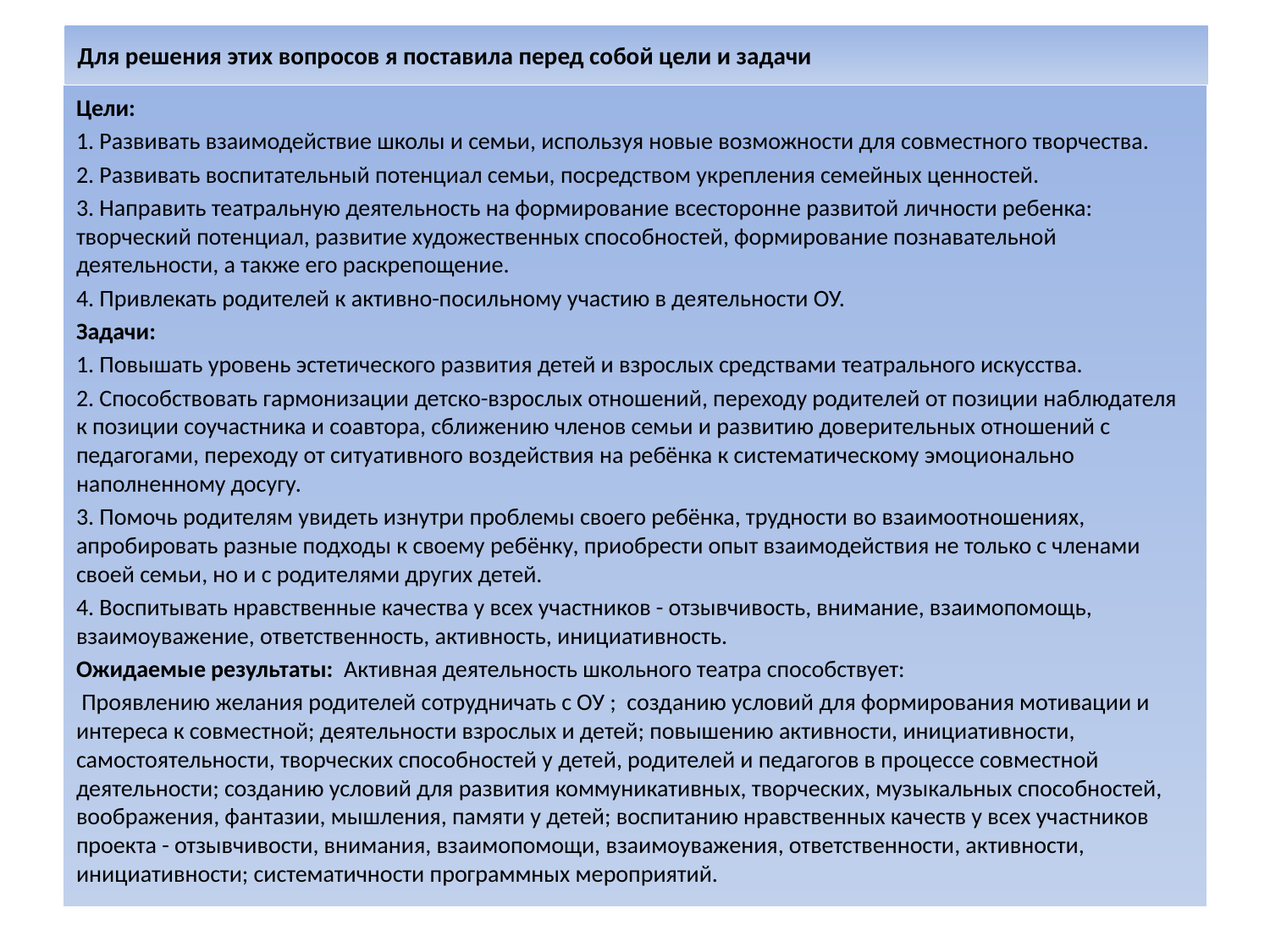

# Для решения этих вопросов я поставила перед собой цели и задачи
Цели:
1. Развивать взаимодействие школы и семьи, используя новые возможности для совместного творчества.
2. Развивать воспитательный потенциал семьи, посредством укрепления семейных ценностей.
3. Направить театральную деятельность на формирование всесторонне развитой личности ребенка: творческий потенциал, развитие художественных способностей, формирование познавательной деятельности, а также его раскрепощение.
4. Привлекать родителей к активно-посильному участию в деятельности ОУ.
Задачи:
1. Повышать уровень эстетического развития детей и взрослых средствами театрального искусства.
2. Способствовать гармонизации детско-взрослых отношений, переходу родителей от позиции наблюдателя к позиции соучастника и соавтора, сближению членов семьи и развитию доверительных отношений с педагогами, переходу от ситуативного воздействия на ребёнка к систематическому эмоционально наполненному досугу.
3. Помочь родителям увидеть изнутри проблемы своего ребёнка, трудности во взаимоотношениях, апробировать разные подходы к своему ребёнку, приобрести опыт взаимодействия не только с членами своей семьи, но и с родителями других детей.
4. Воспитывать нравственные качества у всех участников - отзывчивость, внимание, взаимопомощь, взаимоуважение, ответственность, активность, инициативность.
Ожидаемые результаты:  Активная деятельность школьного театра способствует:
 Проявлению желания родителей сотрудничать с ОУ ;  созданию условий для формирования мотивации и интереса к совместной; деятельности взрослых и детей; повышению активности, инициативности, самостоятельности, творческих способностей у детей, родителей и педагогов в процессе совместной деятельности; созданию условий для развития коммуникативных, творческих, музыкальных способностей, воображения, фантазии, мышления, памяти у детей; воспитанию нравственных качеств у всех участников проекта - отзывчивости, внимания, взаимопомощи, взаимоуважения, ответственности, активности, инициативности; систематичности программных мероприятий.